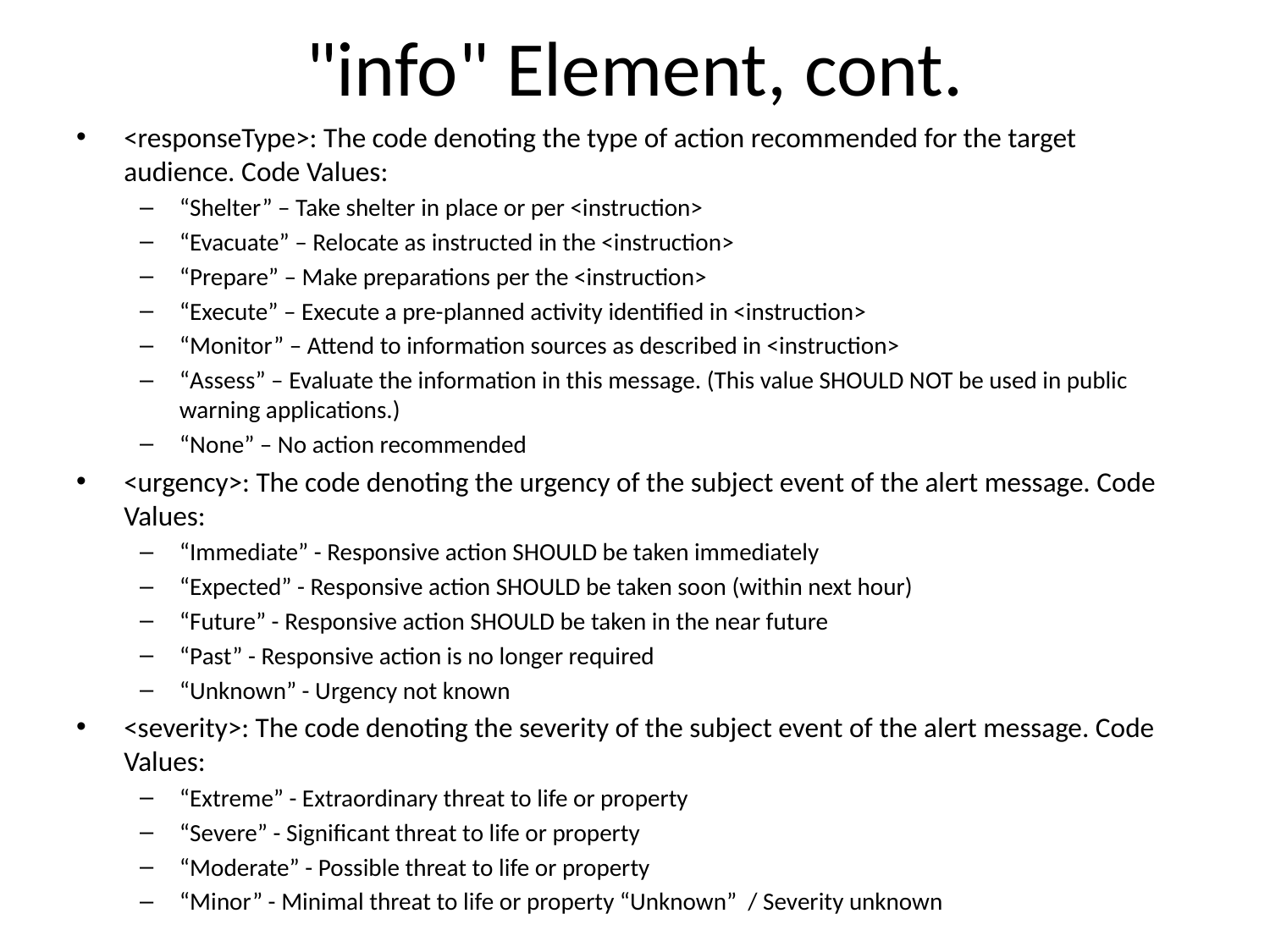

# "info" Element, cont.
<responseType>: The code denoting the type of action recommended for the target audience. Code Values:
“Shelter” – Take shelter in place or per <instruction>
“Evacuate” – Relocate as instructed in the <instruction>
“Prepare” – Make preparations per the <instruction>
“Execute” – Execute a pre-planned activity identified in <instruction>
“Monitor” – Attend to information sources as described in <instruction>
“Assess” – Evaluate the information in this message. (This value SHOULD NOT be used in public warning applications.)
“None” – No action recommended
<urgency>: The code denoting the urgency of the subject event of the alert message. Code Values:
“Immediate” - Responsive action SHOULD be taken immediately
“Expected” - Responsive action SHOULD be taken soon (within next hour)
“Future” - Responsive action SHOULD be taken in the near future
“Past” - Responsive action is no longer required
“Unknown” - Urgency not known
<severity>: The code denoting the severity of the subject event of the alert message. Code Values:
“Extreme” - Extraordinary threat to life or property
“Severe” - Significant threat to life or property
“Moderate” - Possible threat to life or property
“Minor” - Minimal threat to life or property “Unknown”  / Severity unknown